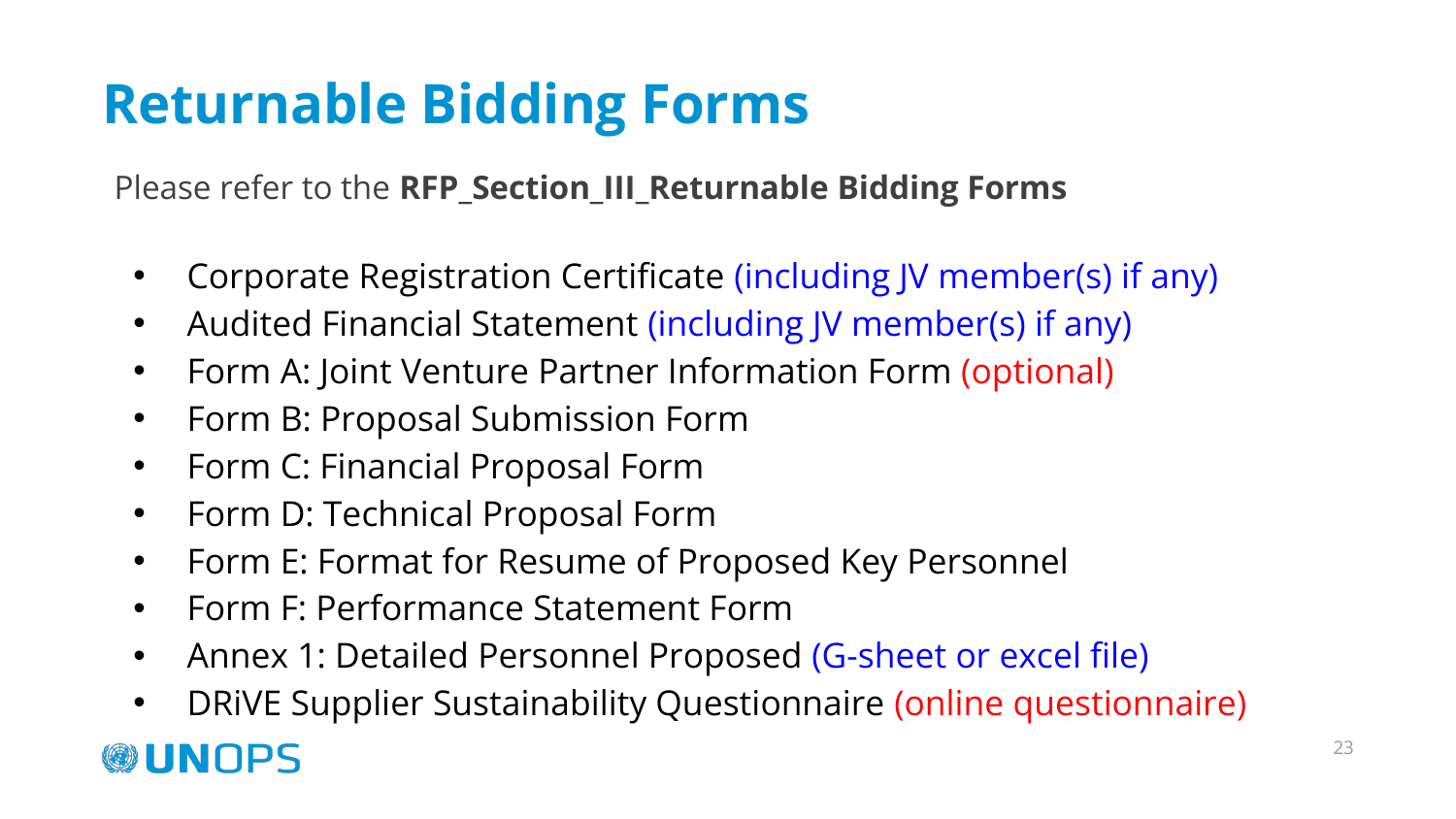

# Returnable Bidding Forms
Please refer to the RFP_Section_III_Returnable Bidding Forms

Corporate Registration Certificate (including JV member(s) if any)
Audited Financial Statement (including JV member(s) if any)
Form A: Joint Venture Partner Information Form (optional)
Form B: Proposal Submission Form
Form C: Financial Proposal Form
Form D: Technical Proposal Form
Form E: Format for Resume of Proposed Key Personnel
Form F: Performance Statement Form
Annex 1: Detailed Personnel Proposed (G-sheet or excel file)
DRiVE Supplier Sustainability Questionnaire (online questionnaire)

23